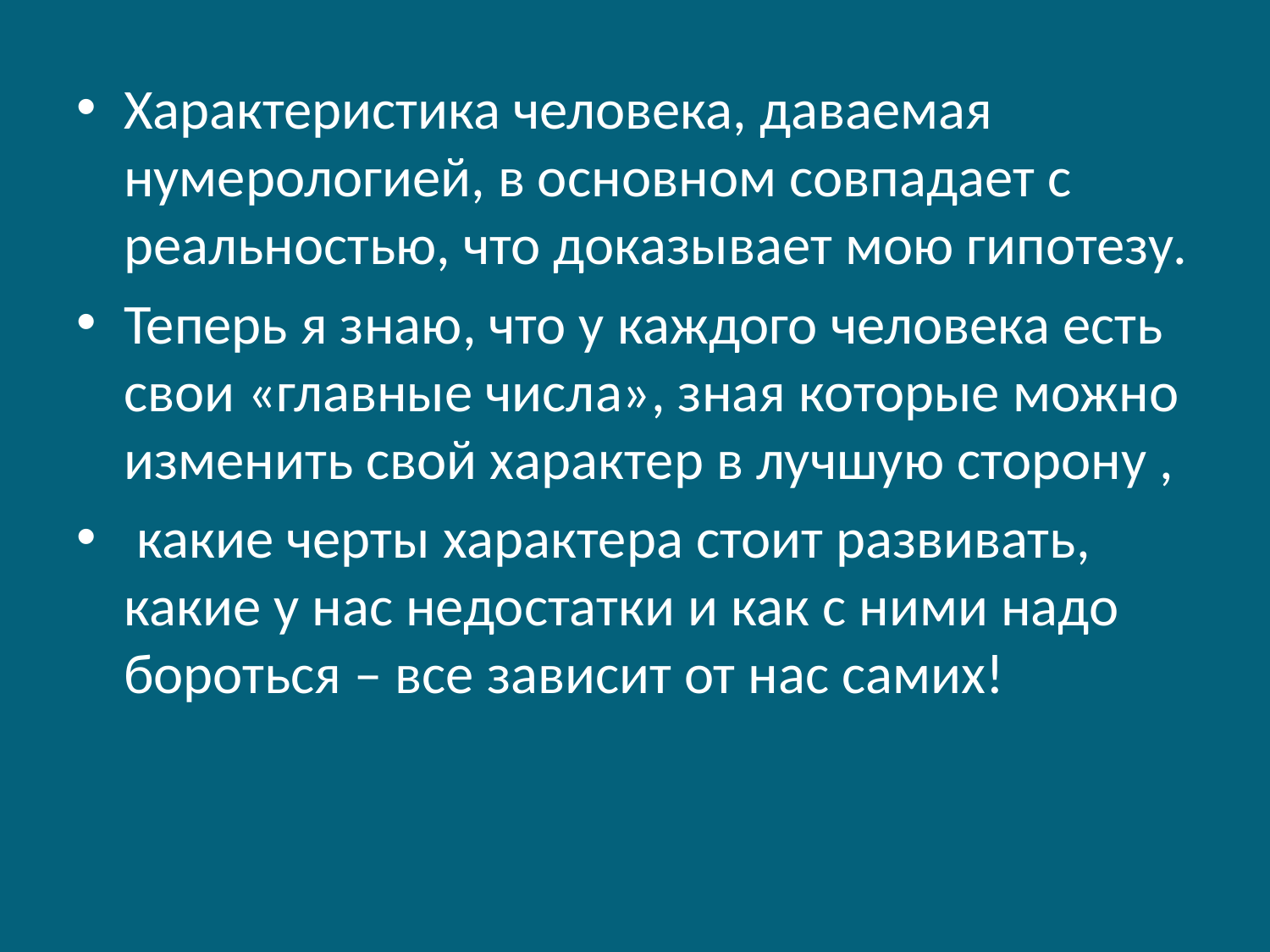

Характеристика человека, даваемая нумерологией, в основном совпадает с реальностью, что доказывает мою гипотезу.
Теперь я знаю, что у каждого человека есть свои «главные числа», зная которые можно изменить свой характер в лучшую сторону ,
 какие черты характера стоит развивать, какие у нас недостатки и как с ними надо бороться – все зависит от нас самих!